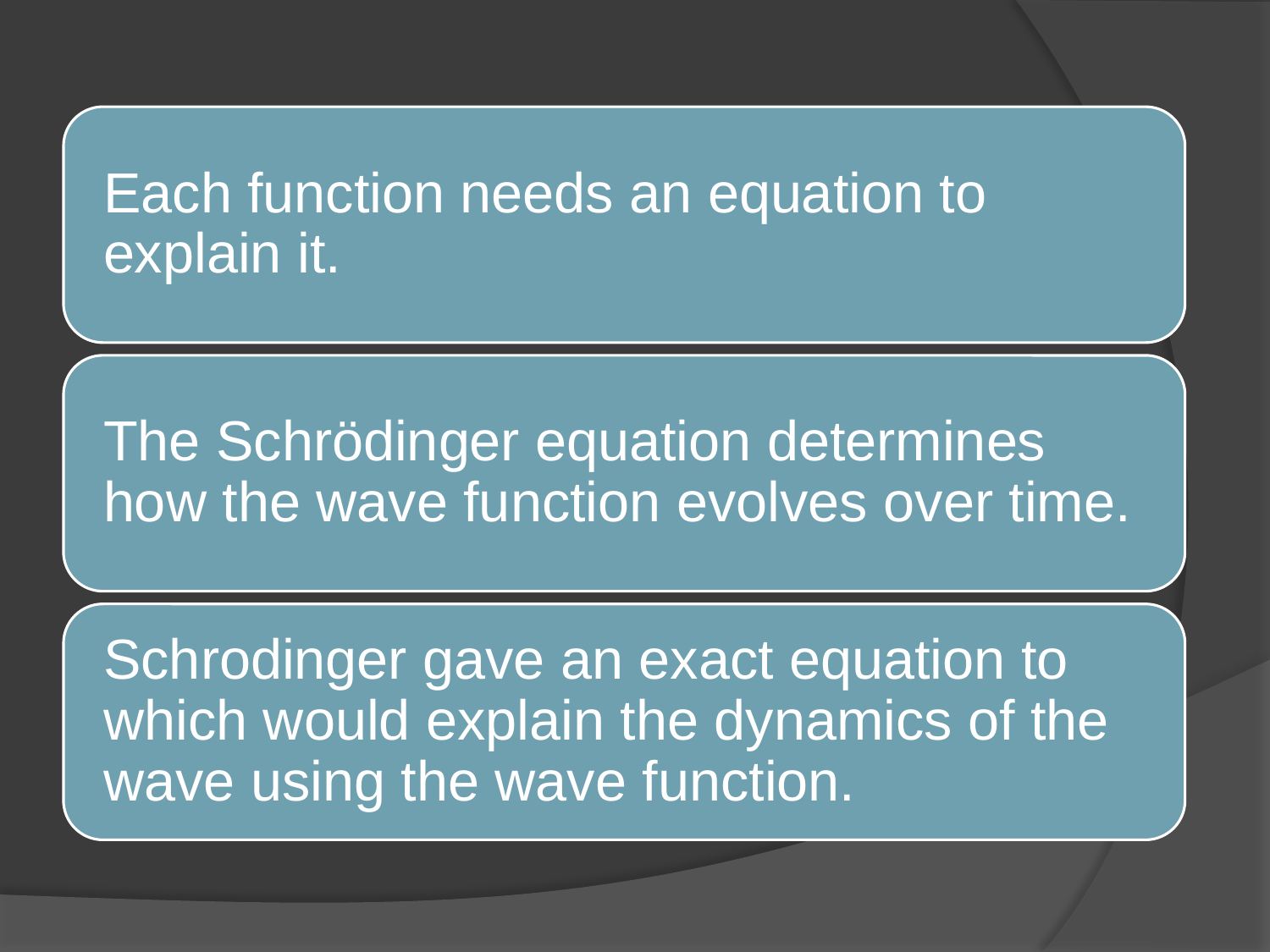

Each function needs an equation to explain it.
The Schrödinger equation determines how the wave function evolves over time.
Schrodinger gave an exact equation to which would explain the dynamics of the wave using the wave function.